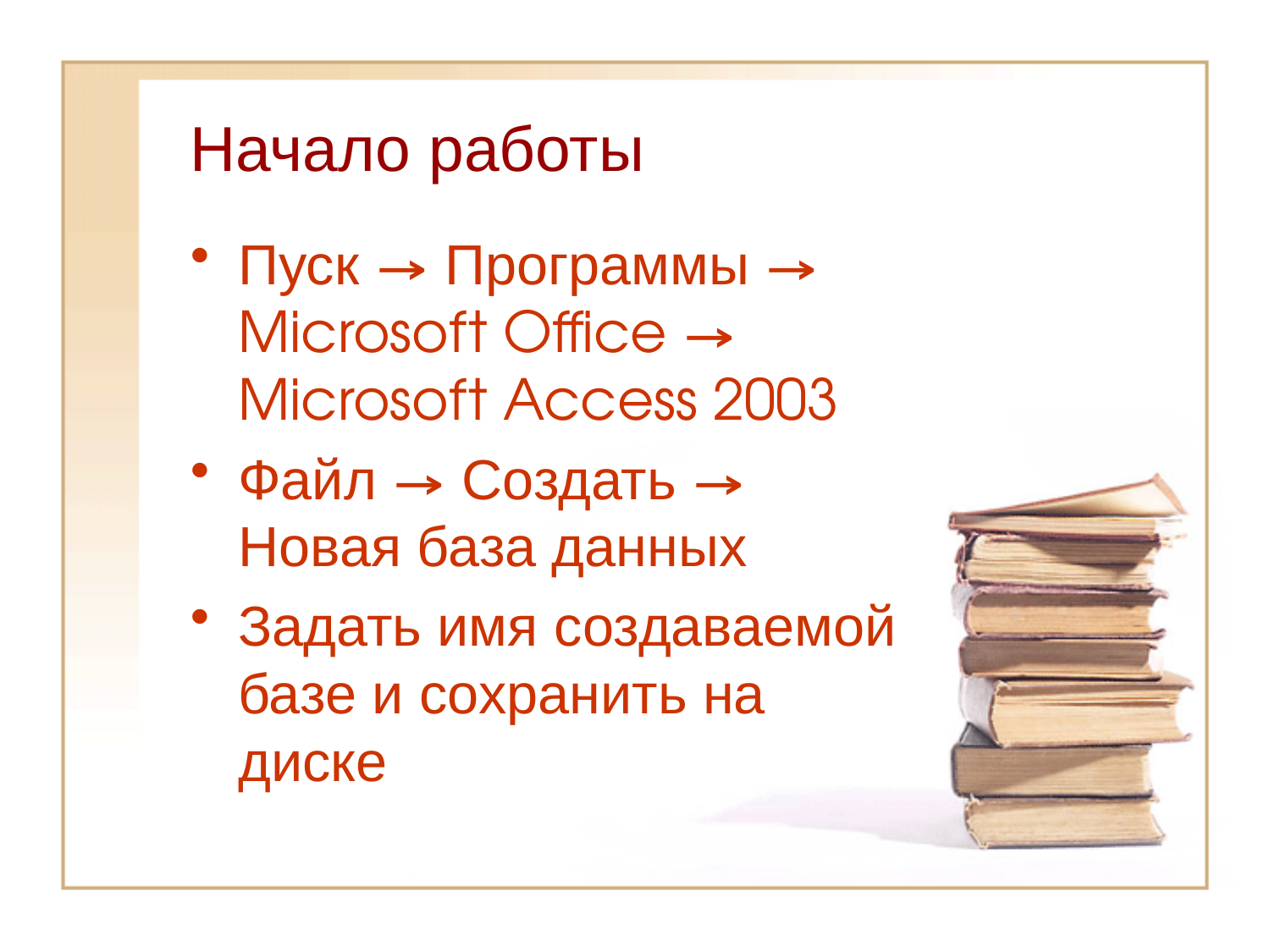

# Начало работы
Пуск → Программы → Microsoft Office → Microsoft Access 2003
Файл → Создать → Новая база данных
Задать имя создаваемой базе и сохранить на диске